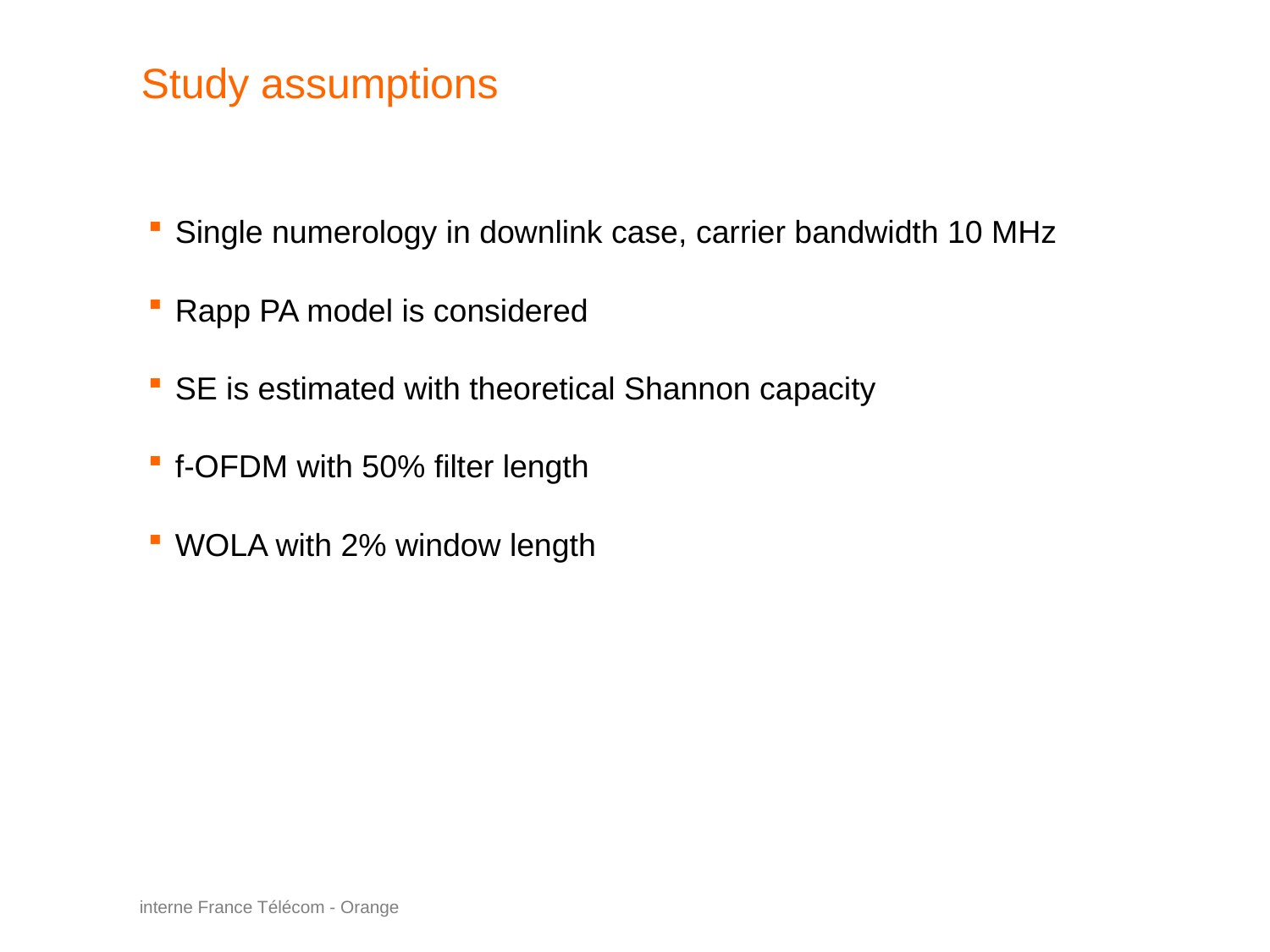

# Study assumptions
Single numerology in downlink case, carrier bandwidth 10 MHz

Rapp PA model is considered

SE is estimated with theoretical Shannon capacity

f-OFDM with 50% filter length

WOLA with 2% window length